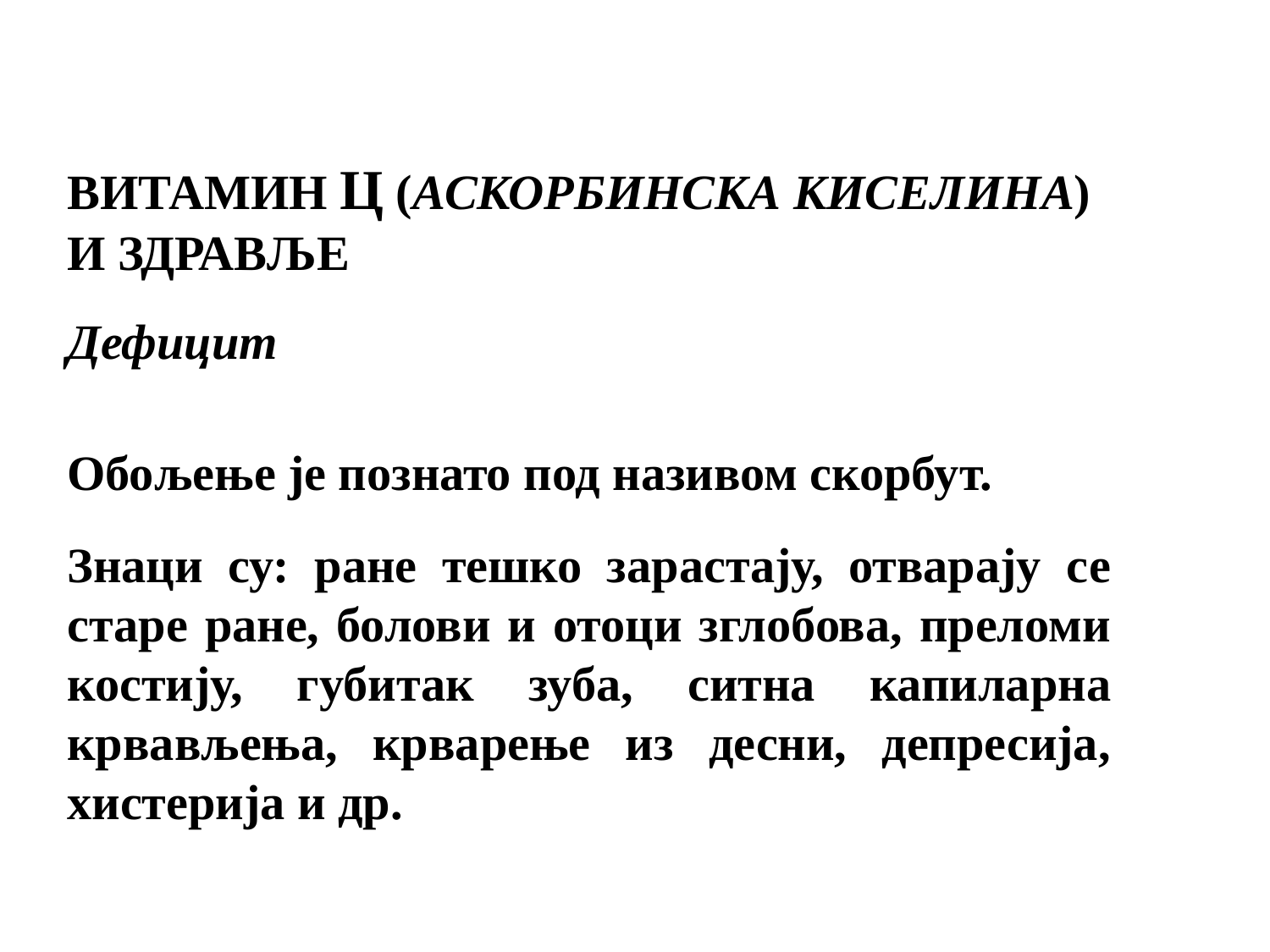

ВИТАМИН Ц (АСКОРБИНСКА КИСЕЛИНА) И ЗДРАВЉЕ

Дефицит

Обољење је познато под називом скорбут.

Знаци су: ране тешко зарастају, отварају се старе ране, болови и отоци зглобова, преломи костију, губитак зуба, ситна капиларна крвављења, крварење из десни, депресија, хистерија и др.